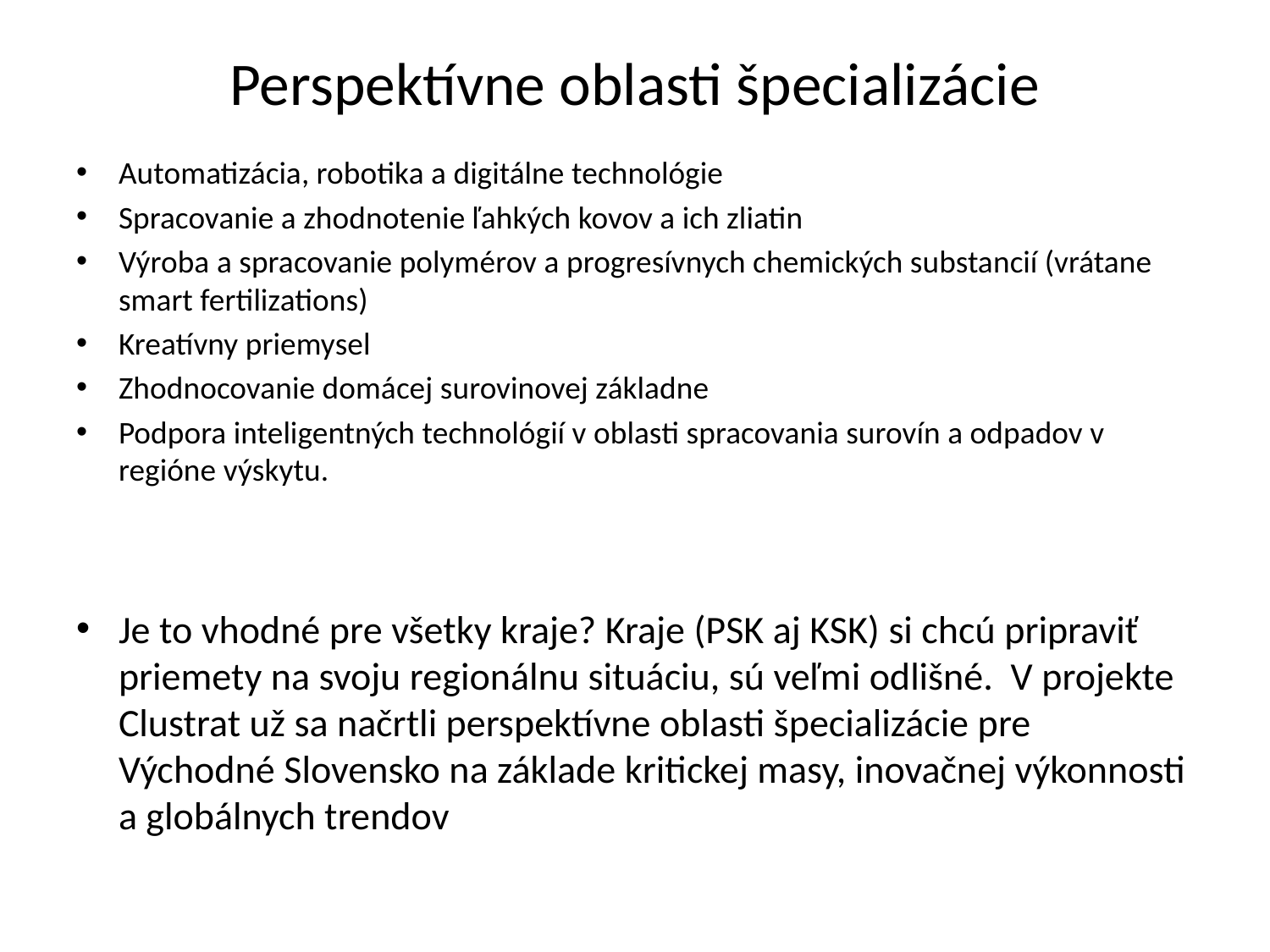

# Perspektívne oblasti špecializácie
Automatizácia, robotika a digitálne technológie
Spracovanie a zhodnotenie ľahkých kovov a ich zliatin
Výroba a spracovanie polymérov a progresívnych chemických substancií (vrátane smart fertilizations)
Kreatívny priemysel
Zhodnocovanie domácej surovinovej základne
Podpora inteligentných technológií v oblasti spracovania surovín a odpadov v regióne výskytu.

Je to vhodné pre všetky kraje? Kraje (PSK aj KSK) si chcú pripraviť priemety na svoju regionálnu situáciu, sú veľmi odlišné.  V projekte Clustrat už sa načrtli perspektívne oblasti špecializácie pre Východné Slovensko na základe kritickej masy, inovačnej výkonnosti a globálnych trendov